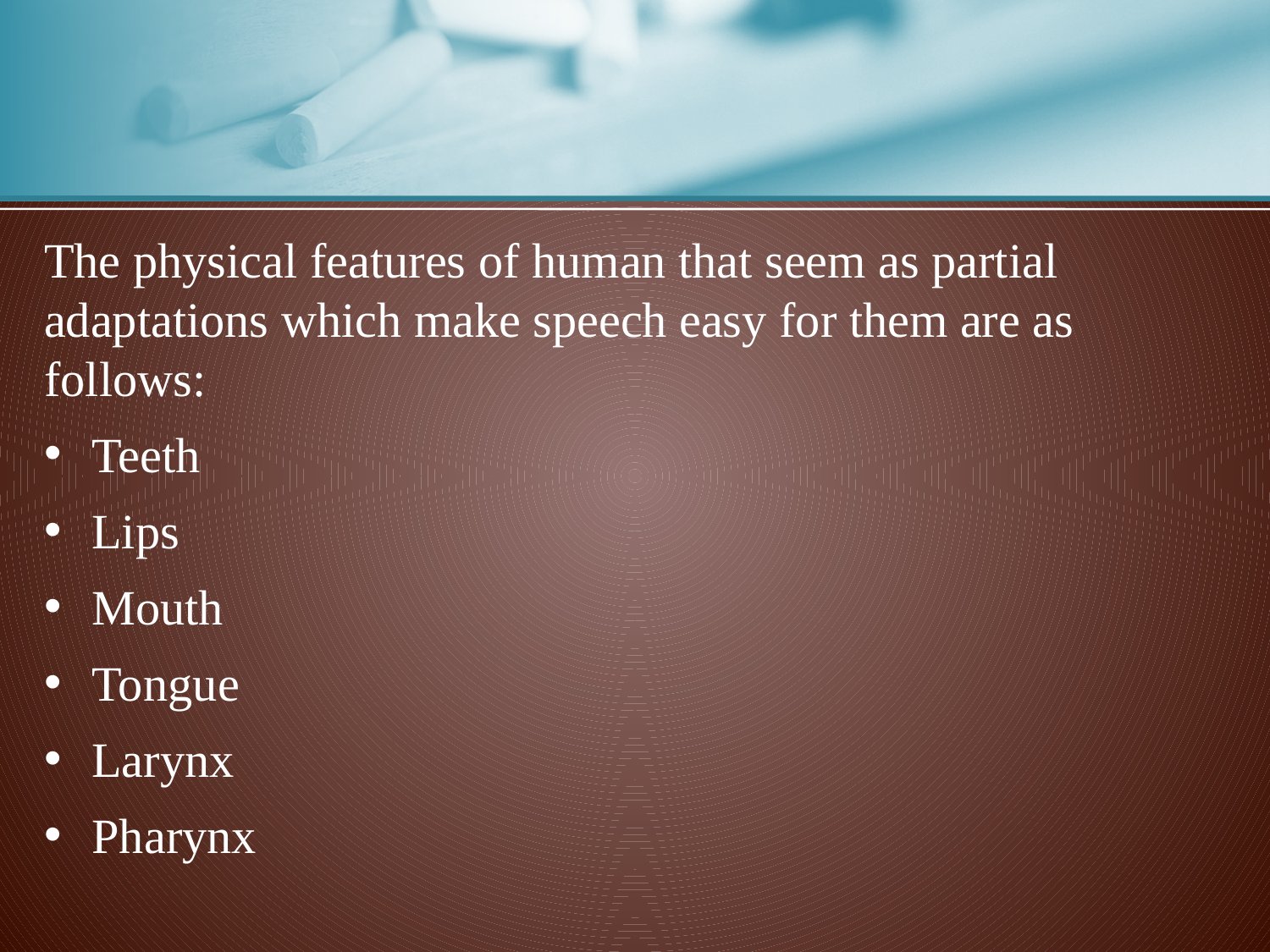

The physical features of human that seem as partial adaptations which make speech easy for them are as follows:
Teeth
Lips
Mouth
Tongue
Larynx
Pharynx